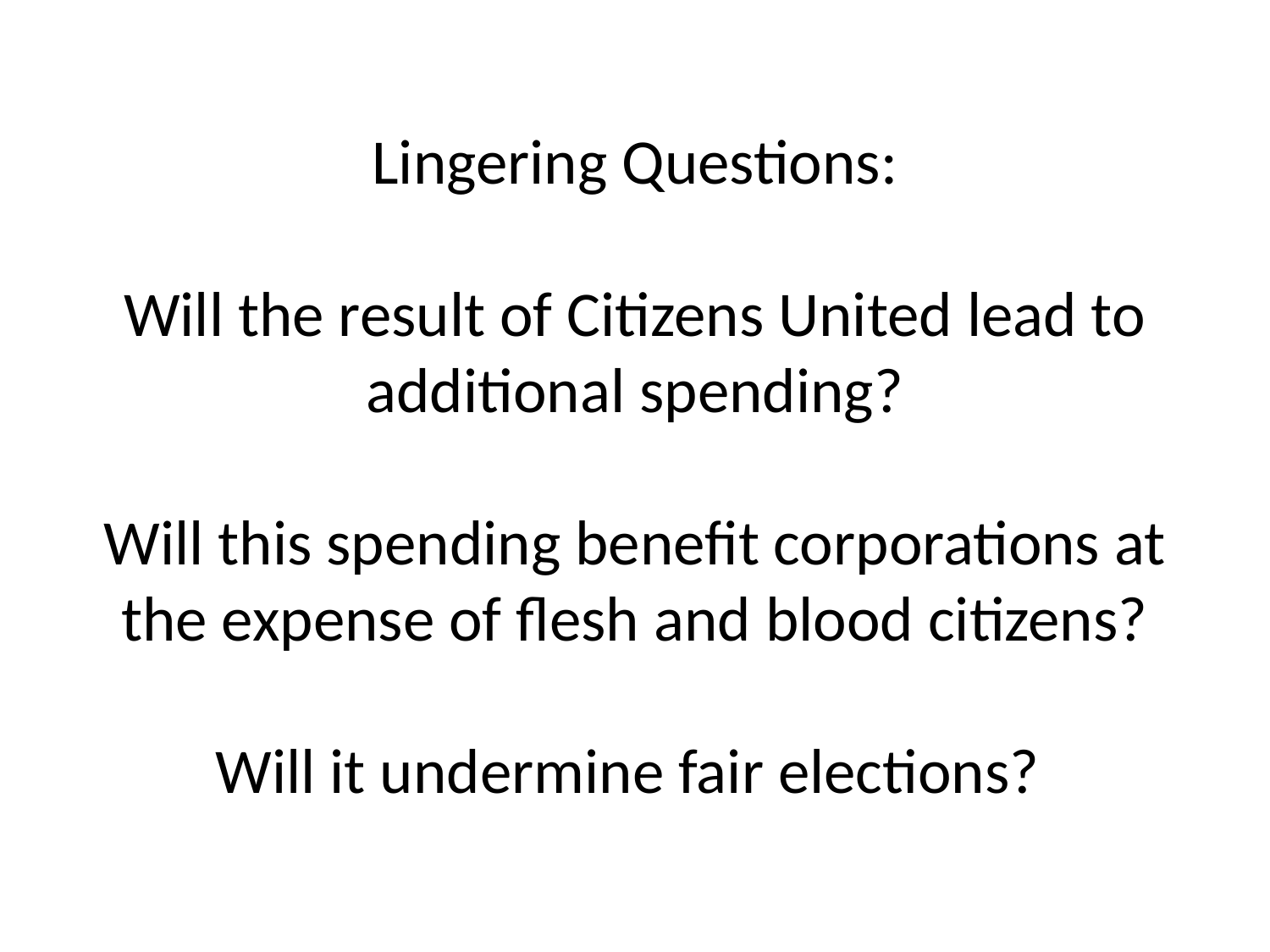

# Lingering Questions: Will the result of Citizens United lead to additional spending? Will this spending benefit corporations at the expense of flesh and blood citizens? Will it undermine fair elections?